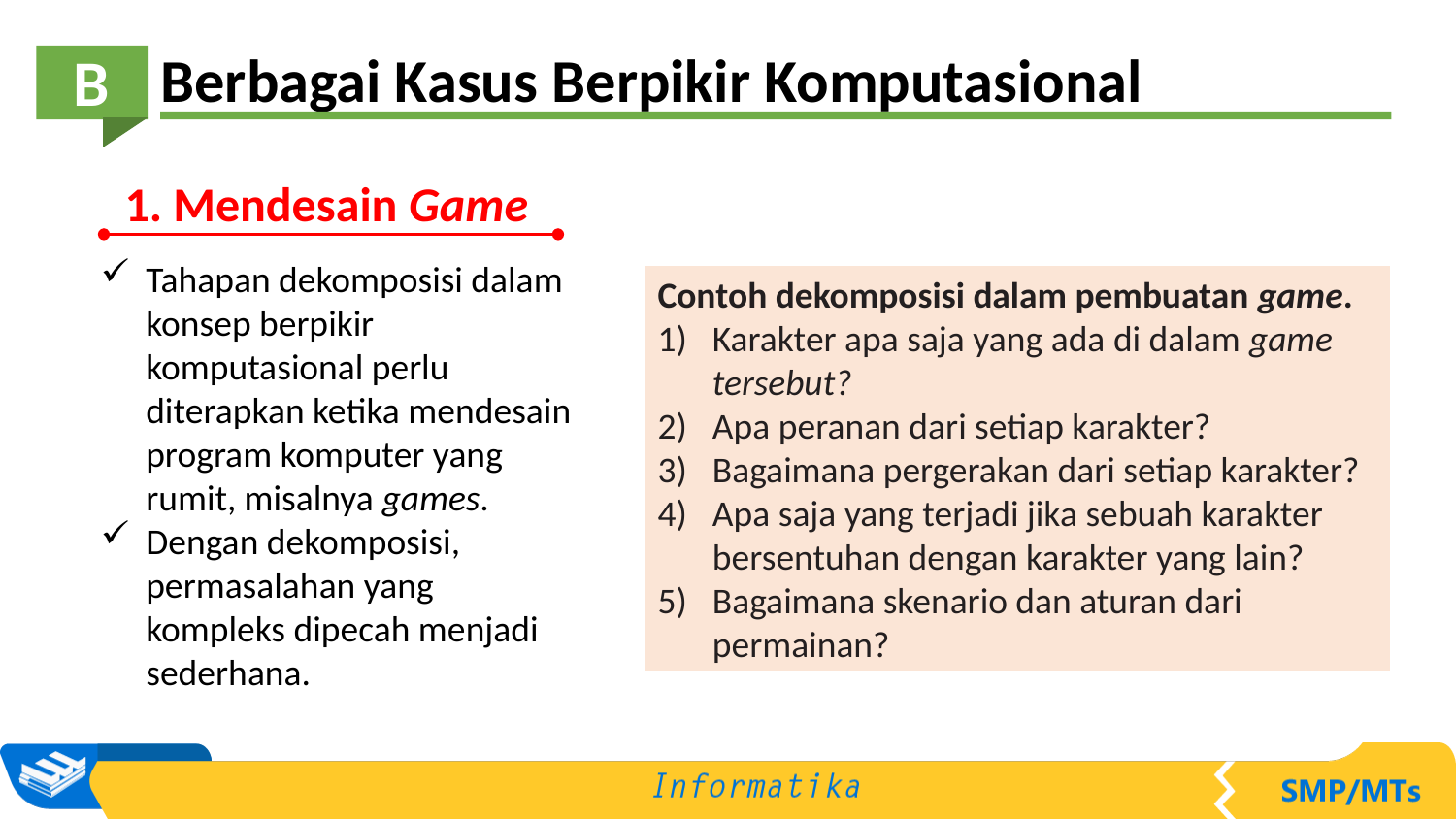

Berbagai Kasus Berpikir Komputasional
B

1. Mendesain Game
Tahapan dekomposisi dalam konsep berpikir komputasional perlu diterapkan ketika mendesain program komputer yang rumit, misalnya games.
Dengan dekomposisi, permasalahan yang kompleks dipecah menjadi sederhana.
Contoh dekomposisi dalam pembuatan game.
Karakter apa saja yang ada di dalam game tersebut?
Apa peranan dari setiap karakter?
Bagaimana pergerakan dari setiap karakter?
Apa saja yang terjadi jika sebuah karakter bersentuhan dengan karakter yang lain?
Bagaimana skenario dan aturan dari permainan?